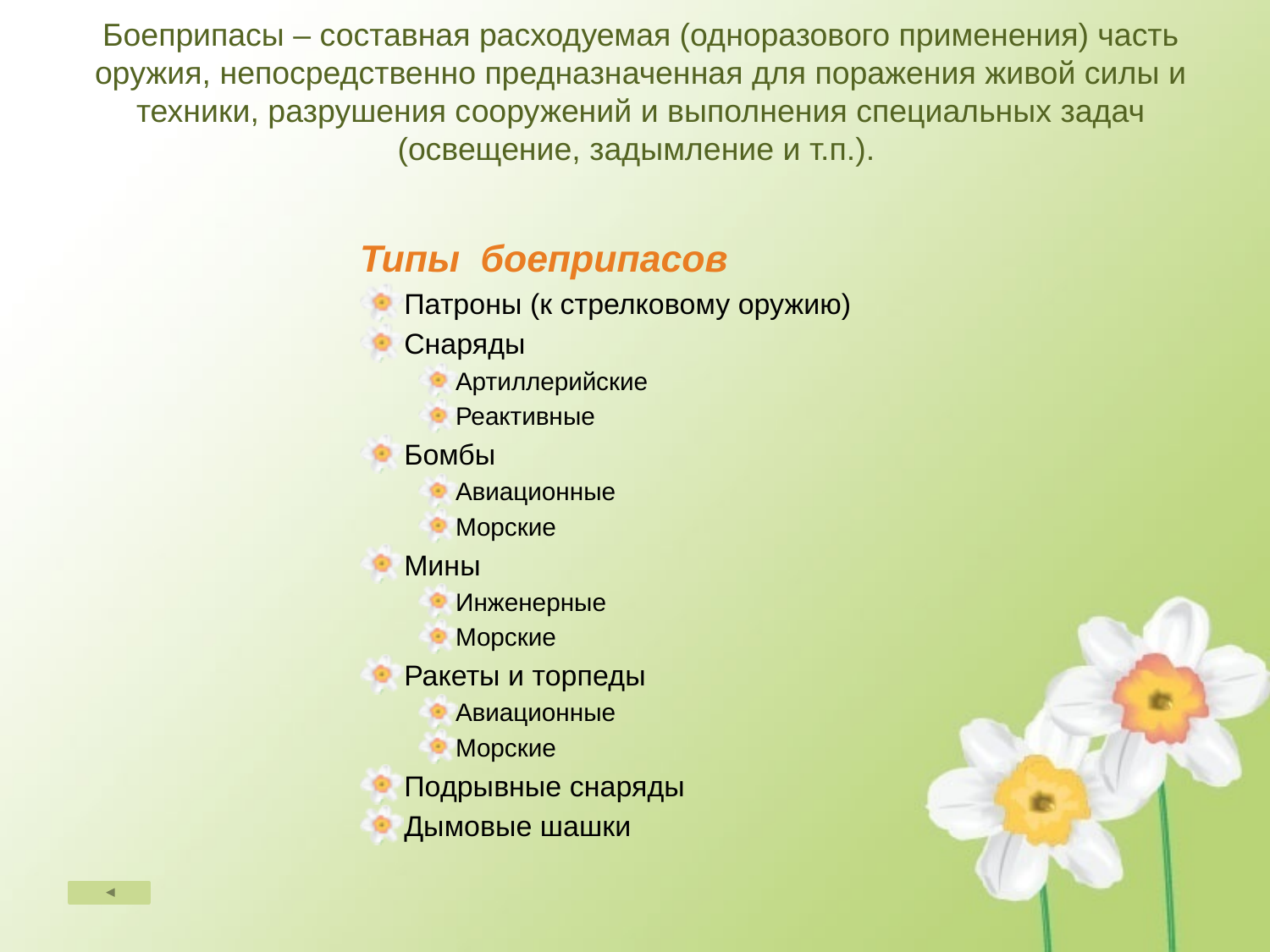

# Боеприпасы – составная расходуемая (одноразового применения) часть оружия, непосредственно предназначенная для поражения живой силы и техники, разрушения сооружений и выполнения специальных задач (освещение, задымление и т.п.).
Типы  боеприпасов
Патроны (к стрелковому оружию)
Снаряды
Артиллерийские
Реактивные
Бомбы
Авиационные
Морские
Мины
Инженерные
Морские
Ракеты и торпеды
Авиационные
Морские
Подрывные снаряды
Дымовые шашки